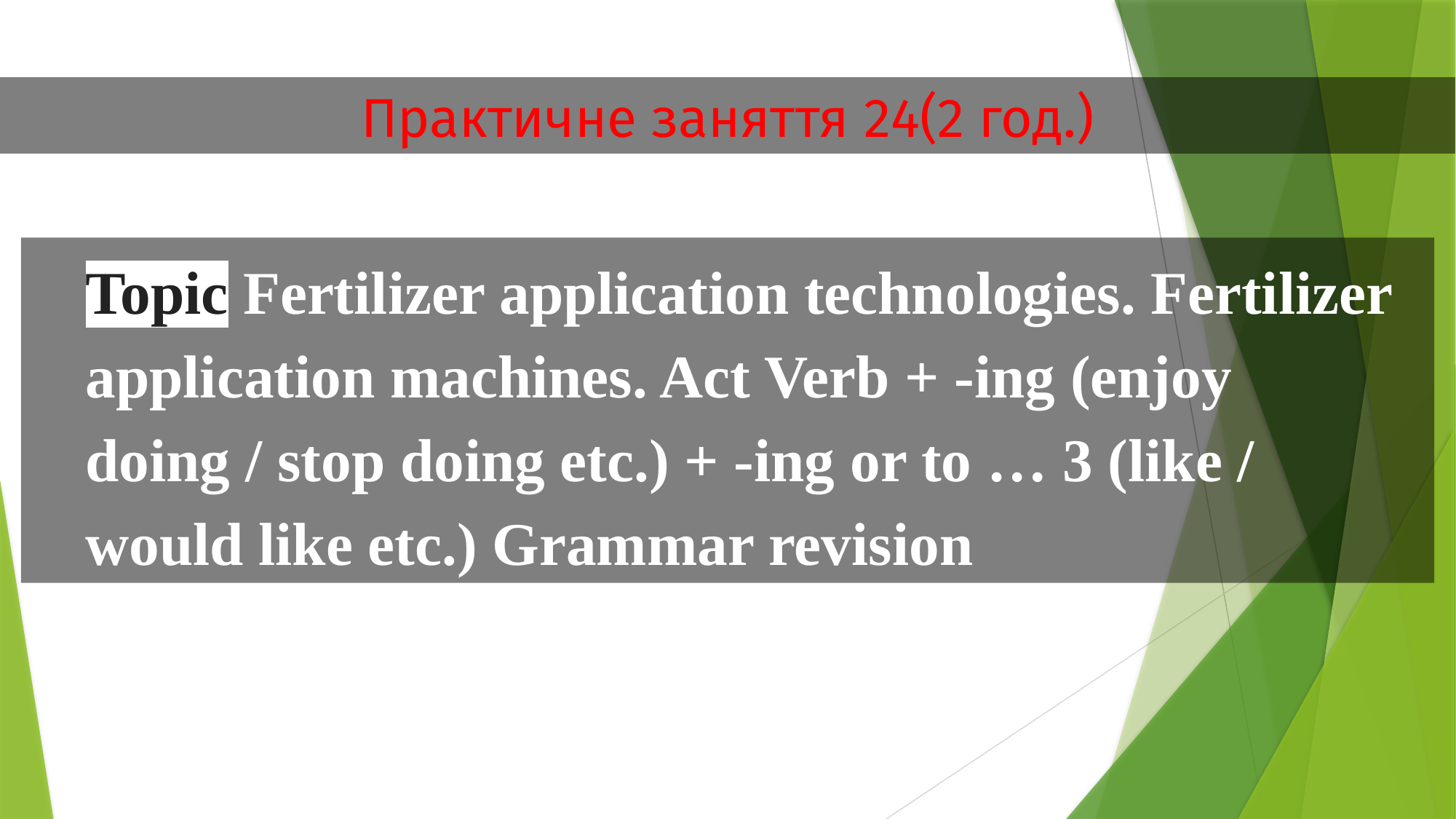

Практичне заняття 24(2 год.)
Topic Fertilizer application technologies. Fertilizer application machines. Act Verb + -ing (enjoy doing / stop doing etc.) + -ing or to … 3 (like / would like etc.) Grammar revision